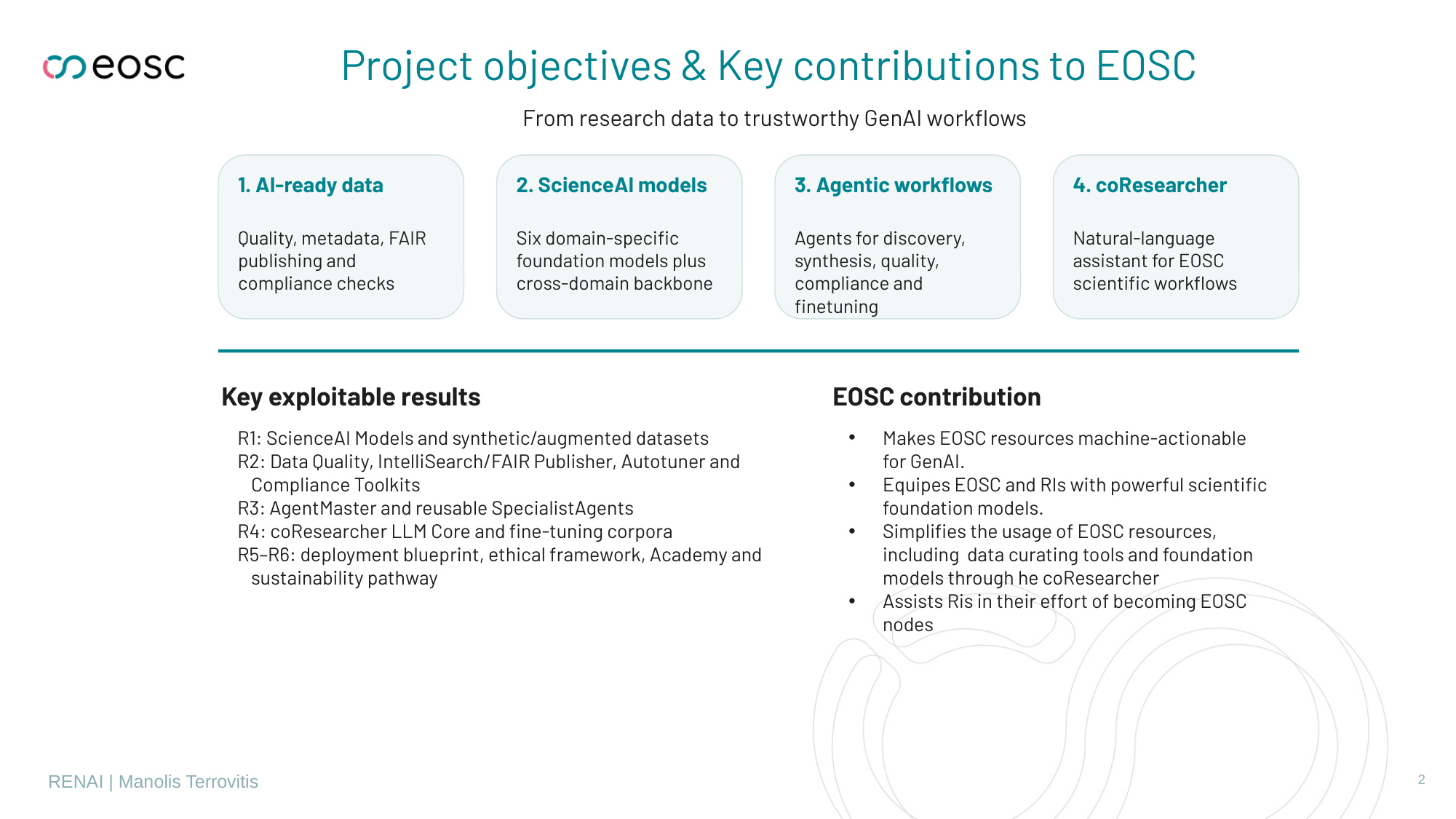

Project objectives & Key contributions to EOSC
From research data to trustworthy GenAI workflows

1. AI-ready data
2. ScienceAI models
3. Agentic workflows
4. coResearcher
Quality, metadata, FAIR publishing and compliance checks
Six domain-specific foundation models plus cross-domain backbone
Agents for discovery, synthesis, quality, compliance and finetuning
Natural-language assistant for EOSC scientific workflows

Key exploitable results
EOSC contribution
R1: ScienceAI Models and synthetic/augmented datasets
R2: Data Quality, IntelliSearch/FAIR Publisher, Autotuner and Compliance Toolkits
R3: AgentMaster and reusable SpecialistAgents
R4: coResearcher LLM Core and fine-tuning corpora
R5–R6: deployment blueprint, ethical framework, Academy and sustainability pathway
Makes EOSC resources machine-actionable for GenAI.
Equipes EOSC and RIs with powerful scientific foundation models.
Simplifies the usage of EOSC resources, including  data curating tools and foundation models through he coResearcher
Assists Ris in their effort of becoming EOSC nodes
RENAI | Manolis Terrovitis
2